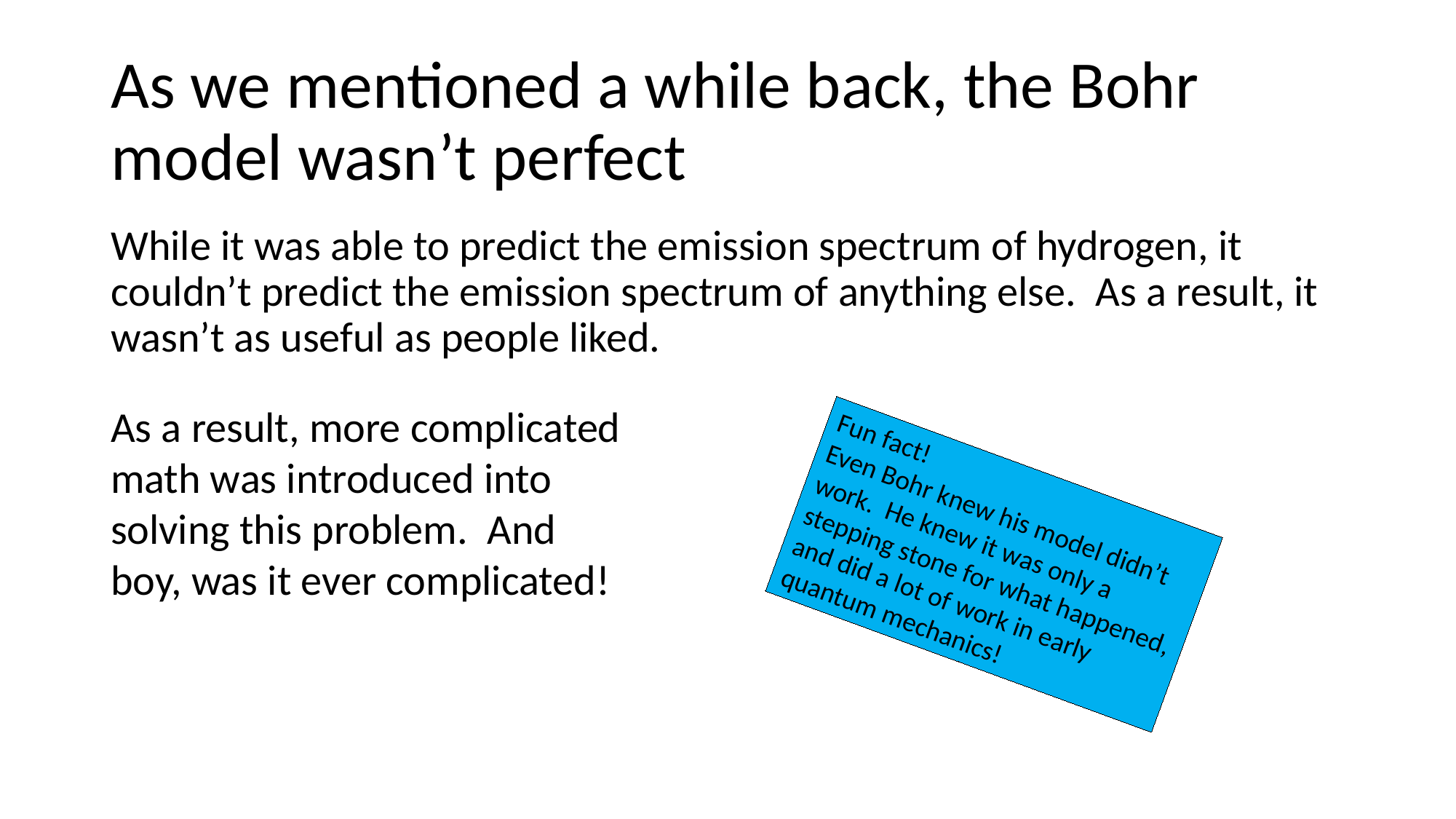

# As we mentioned a while back, the Bohr model wasn’t perfect
While it was able to predict the emission spectrum of hydrogen, it couldn’t predict the emission spectrum of anything else.  As a result, it wasn’t as useful as people liked.
As a result, more complicated math was introduced into solving this problem.  And boy, was it ever complicated!
Fun fact!
Even Bohr knew his model didn’t work.  He knew it was only a stepping stone for what happened, and did a lot of work in early quantum mechanics!